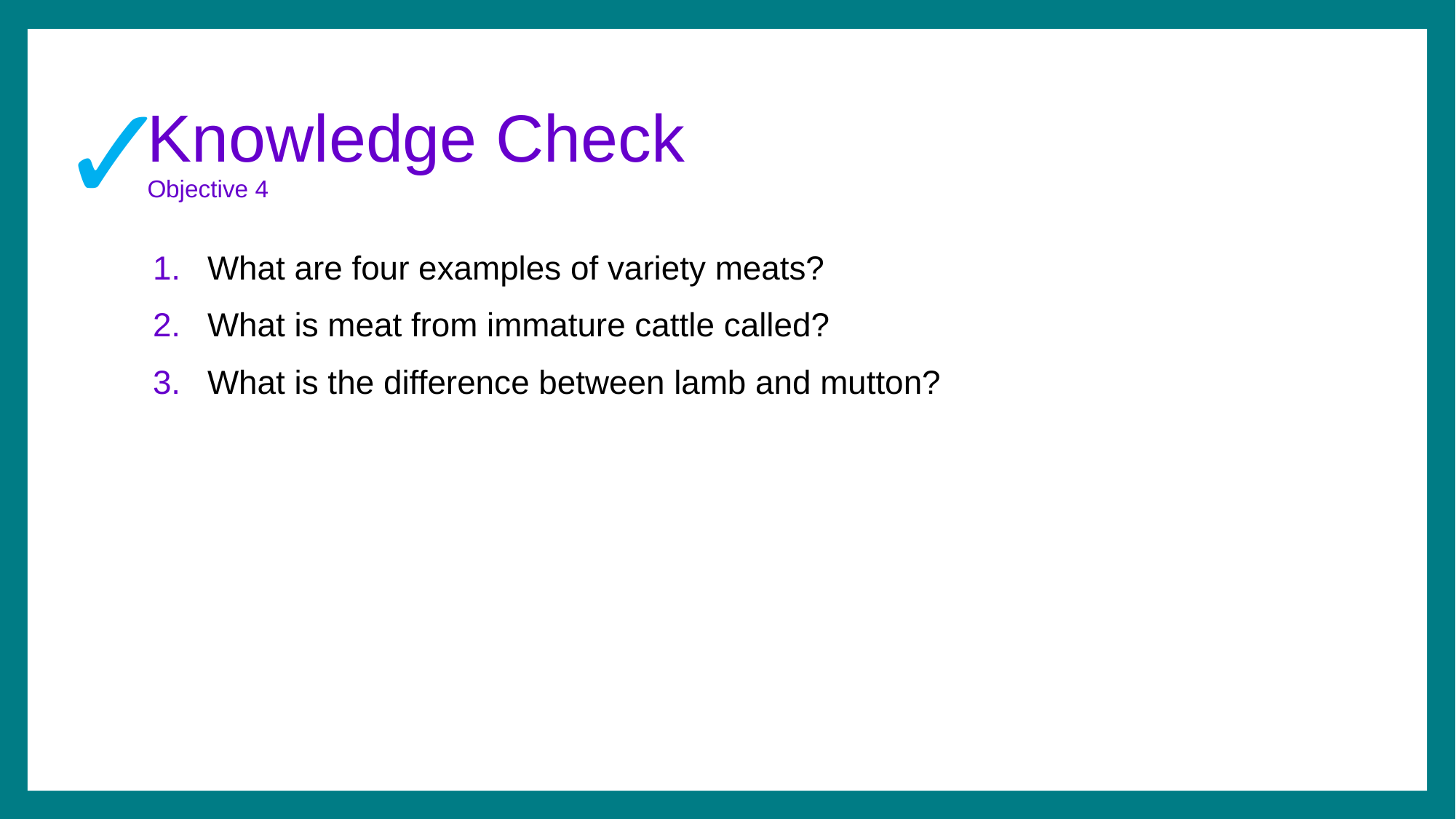

✓
# Knowledge Check Objective 4
What are four examples of variety meats?
What is meat from immature cattle called?
What is the difference between lamb and mutton?